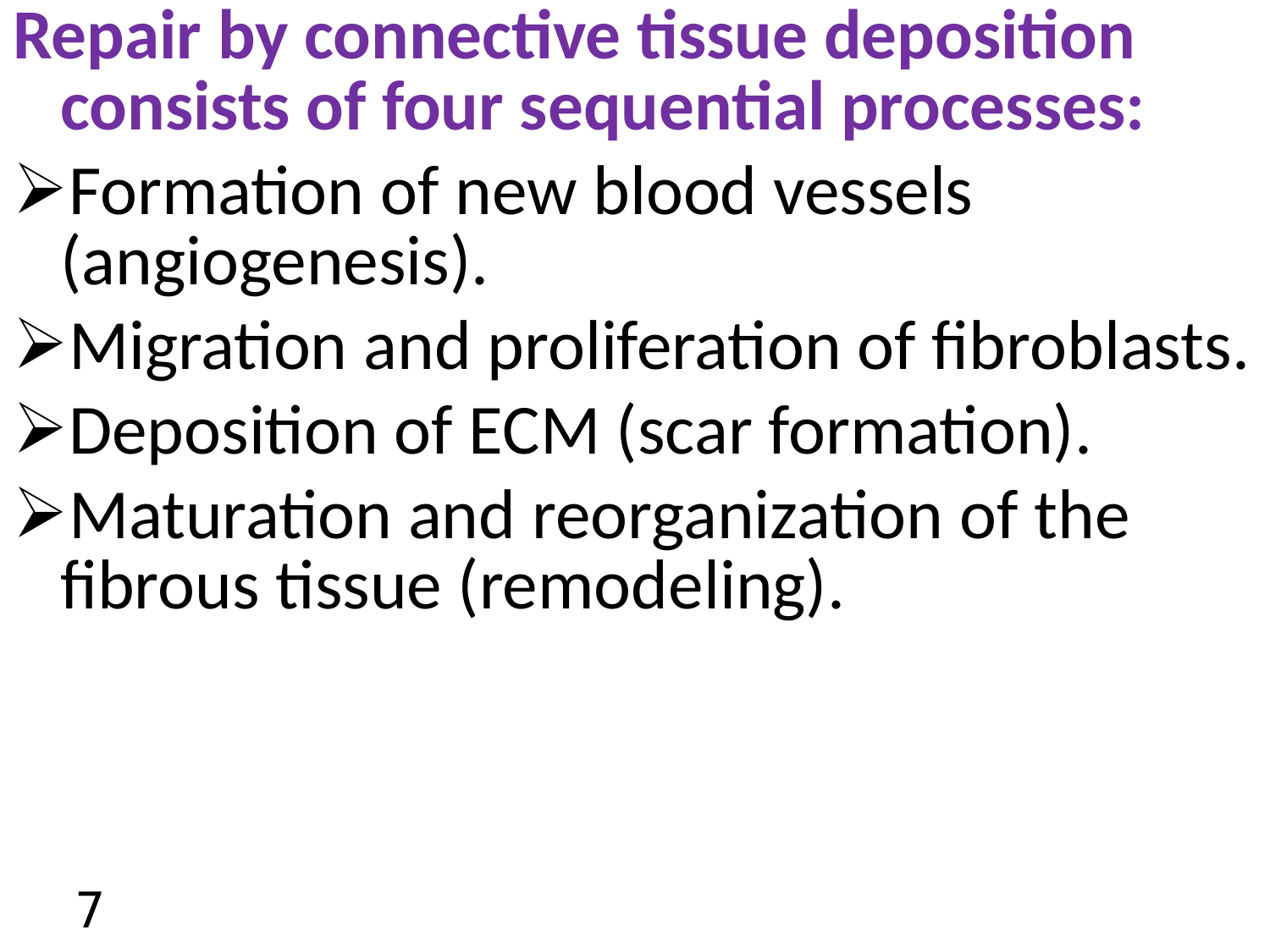

Repair by connective tissue deposition consists of four sequential processes:
Formation of new blood vessels (angiogenesis).
Migration and proliferation of fibroblasts.
Deposition of ECM (scar formation).
Maturation and reorganization of the fibrous tissue (remodeling).
7